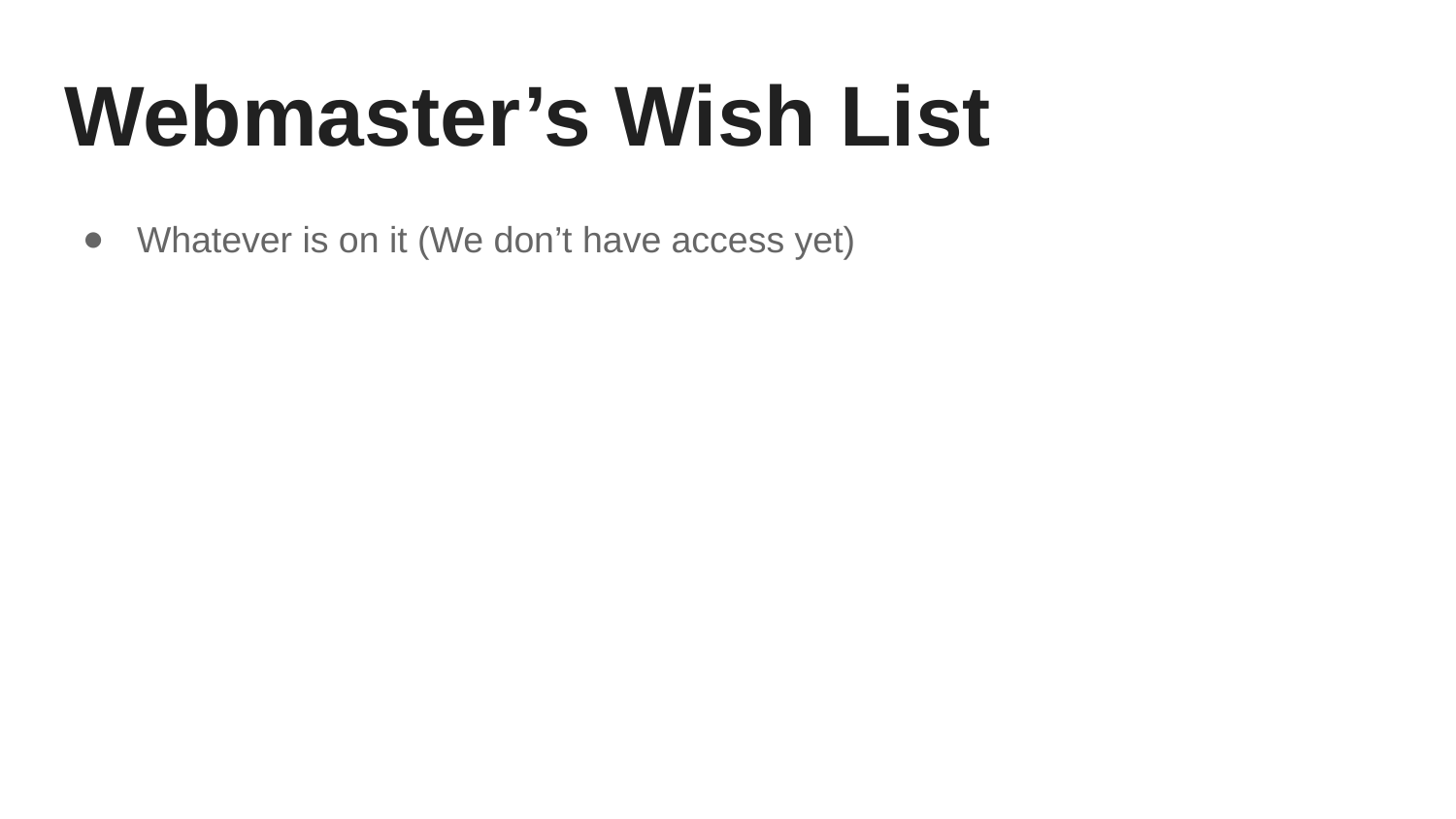

# Webmaster’s Wish List
Whatever is on it (We don’t have access yet)